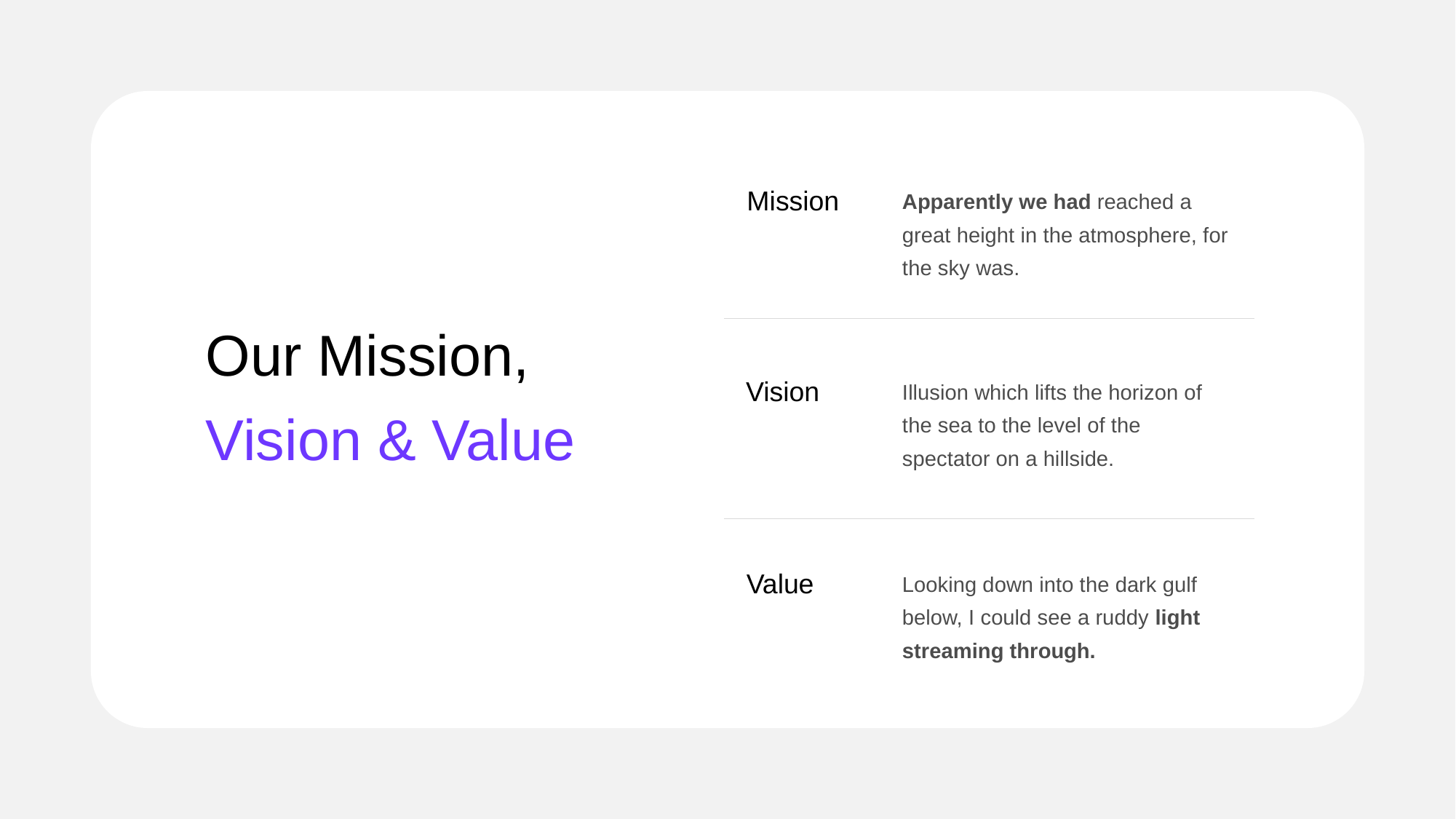

Mission
Apparently we had reached a great height in the atmosphere, for the sky was.
Our Mission,
Vision & Value
Vision
Illusion which lifts the horizon of the sea to the level of the spectator on a hillside.
Value
Looking down into the dark gulf below, I could see a ruddy light streaming through.